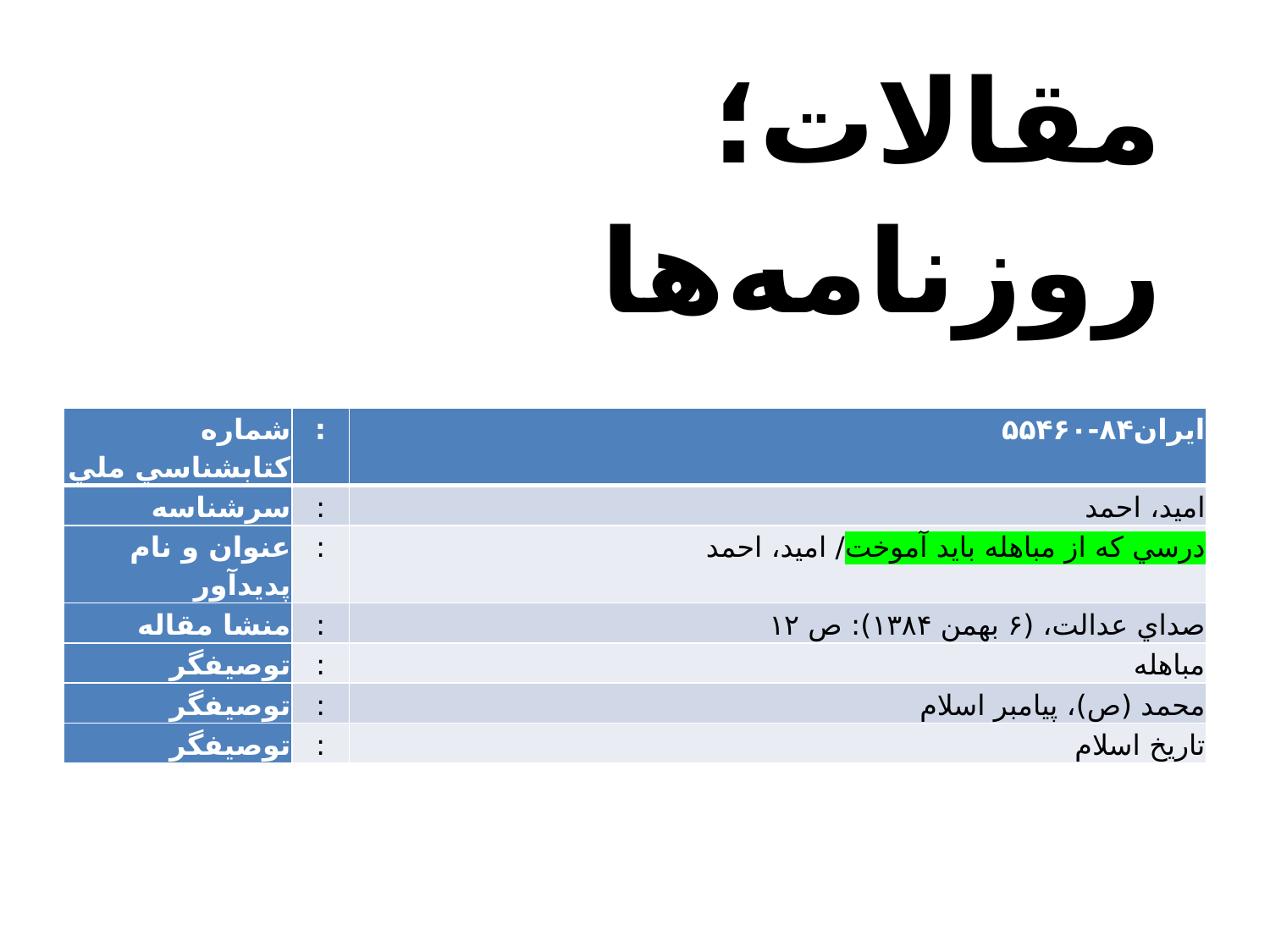

مقالات؛ روزنامه‌ها

| ‏شماره کتابشناسي ملي | : | ايران۸۴-۵۵۴۶۰ |
| --- | --- | --- |
| ‏سرشناسه | : | ام‍ي‍د، اح‍م‍د |
| ‏عنوان و نام پديدآور | : | درس‍ي‌ ک‍ه‌ از م‍ب‍اه‍ل‍ه‌ ب‍اي‍د آم‍وخ‍ت‌/ ام‍ي‍د، اح‍م‍د |
| ‏منشا مقاله | : | ص‍داي‌ ع‍دال‍ت‌، (۶ ب‍ه‍م‍ن‌ ۱۳۸۴): ص‌ ۱۲ |
| ‏توصيفگر | : | م‍ب‍اه‍ل‍ه‌ |
| ‏توصيفگر | : | م‍ح‍م‍د (ص‌)، پ‍ي‍ام‍ب‍ر اس‍لام‌ |
| ‏توصيفگر | : | ت‍اري‍خ‌ اس‍لام‌ |